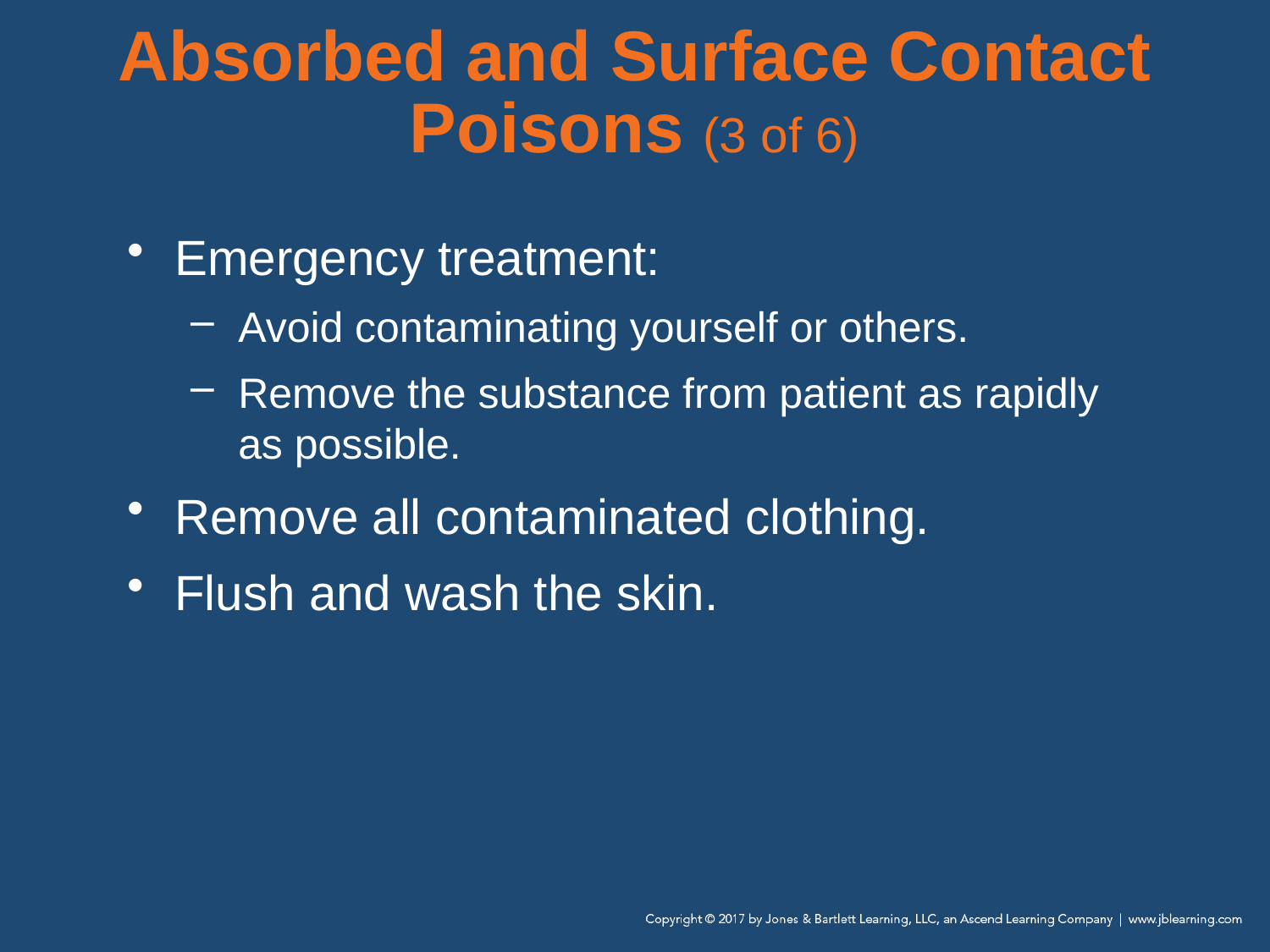

# Absorbed and Surface Contact Poisons (3 of 6)
Emergency treatment:
Avoid contaminating yourself or others.
Remove the substance from patient as rapidly as possible.
Remove all contaminated clothing.
Flush and wash the skin.